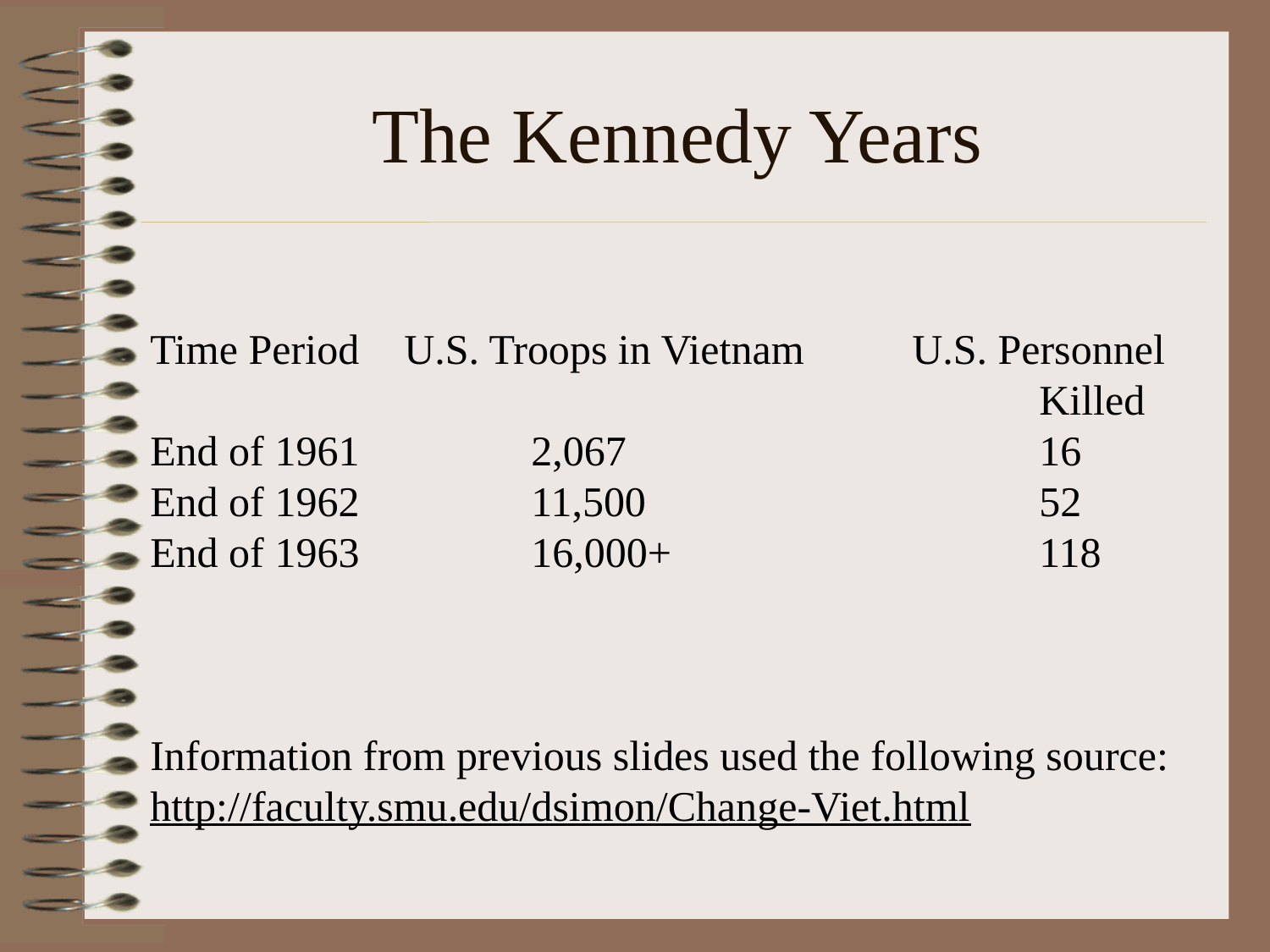

# The Kennedy Years
|  |  |  |
| --- | --- | --- |
|  |  |  |
|  |  |  |
Time Period 	U.S. Troops in Vietnam 	U.S. Personnel
							Killed
End of 1961 		2,067 				16
End of 1962 		11,500 				52
End of 1963 		16,000+ 			118

Information from previous slides used the following source:
http://faculty.smu.edu/dsimon/Change-Viet.html